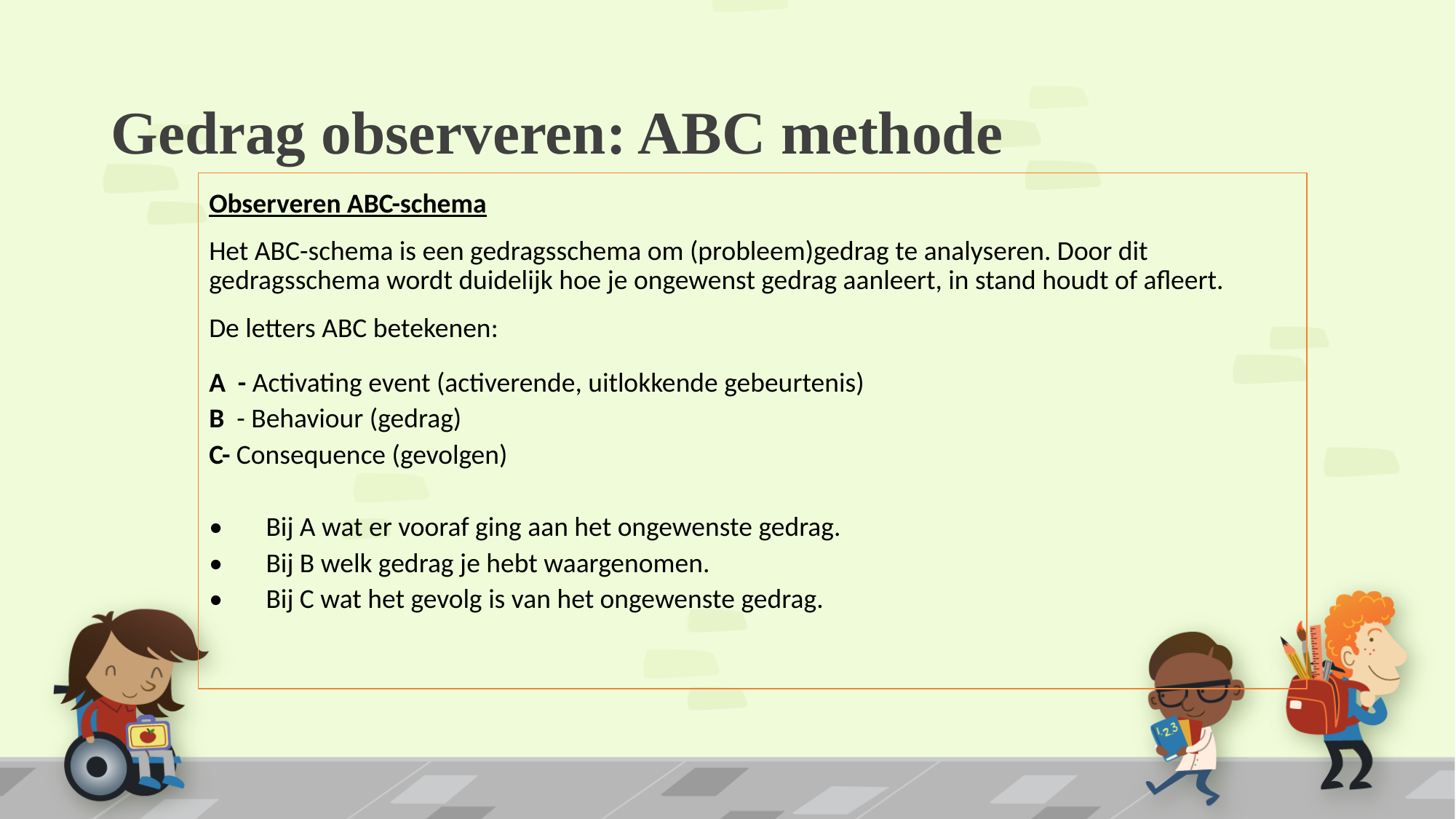

# Gedrag observeren: ABC methode
Observeren ABC-schema
Het ABC-schema is een gedragsschema om (probleem)gedrag te analyseren. Door dit gedragsschema wordt duidelijk hoe je ongewenst gedrag aanleert, in stand houdt of afleert.
De letters ABC betekenen:
A  - Activating event (activerende, uitlokkende gebeurtenis)
B  - Behaviour (gedrag)
C- Consequence (gevolgen)

•       Bij A wat er vooraf ging aan het ongewenste gedrag.
•       Bij B welk gedrag je hebt waargenomen.
•       Bij C wat het gevolg is van het ongewenste gedrag.